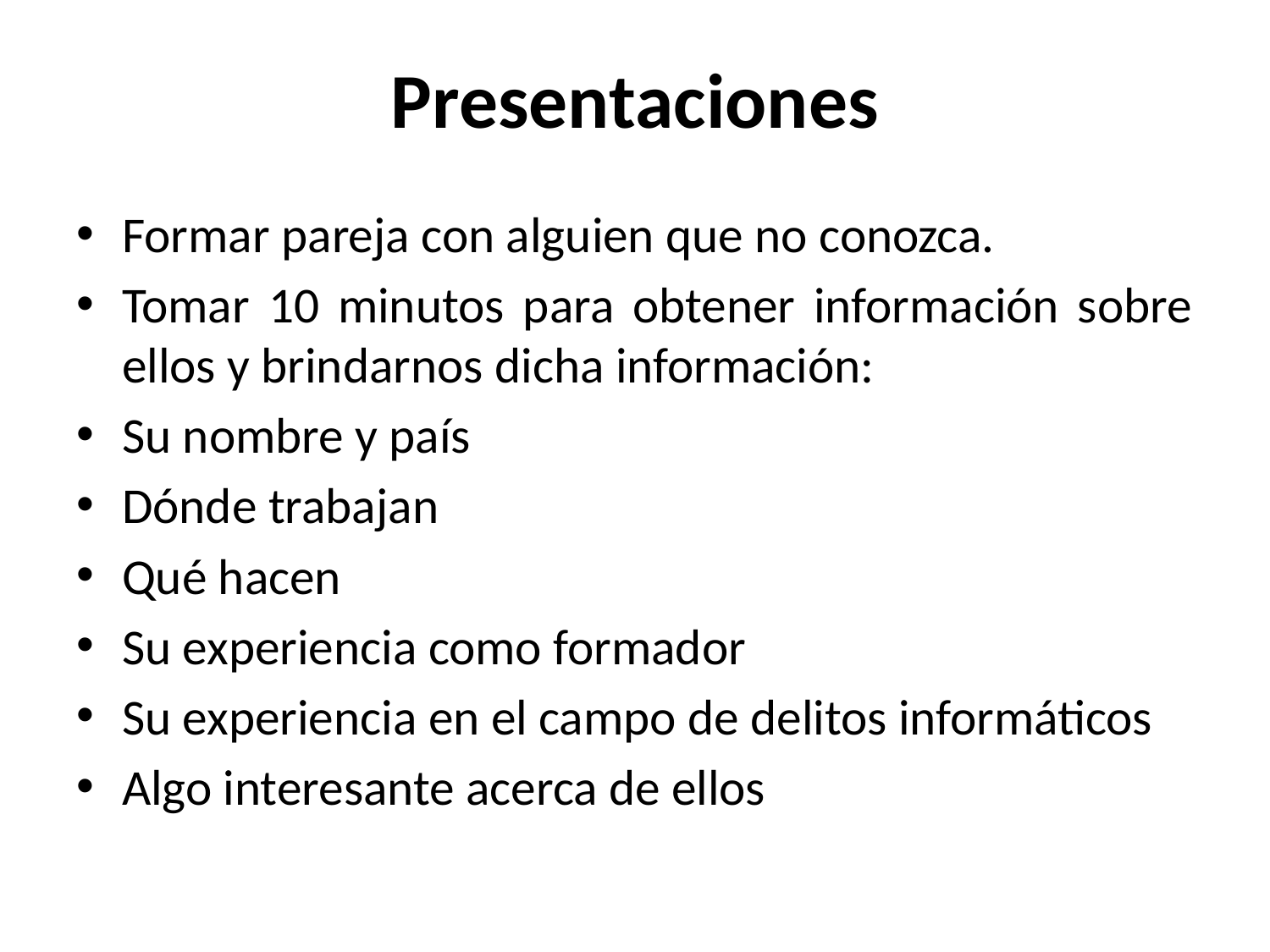

# Presentaciones
Formar pareja con alguien que no conozca.
Tomar 10 minutos para obtener información sobre ellos y brindarnos dicha información:
Su nombre y país
Dónde trabajan
Qué hacen
Su experiencia como formador
Su experiencia en el campo de delitos informáticos
Algo interesante acerca de ellos